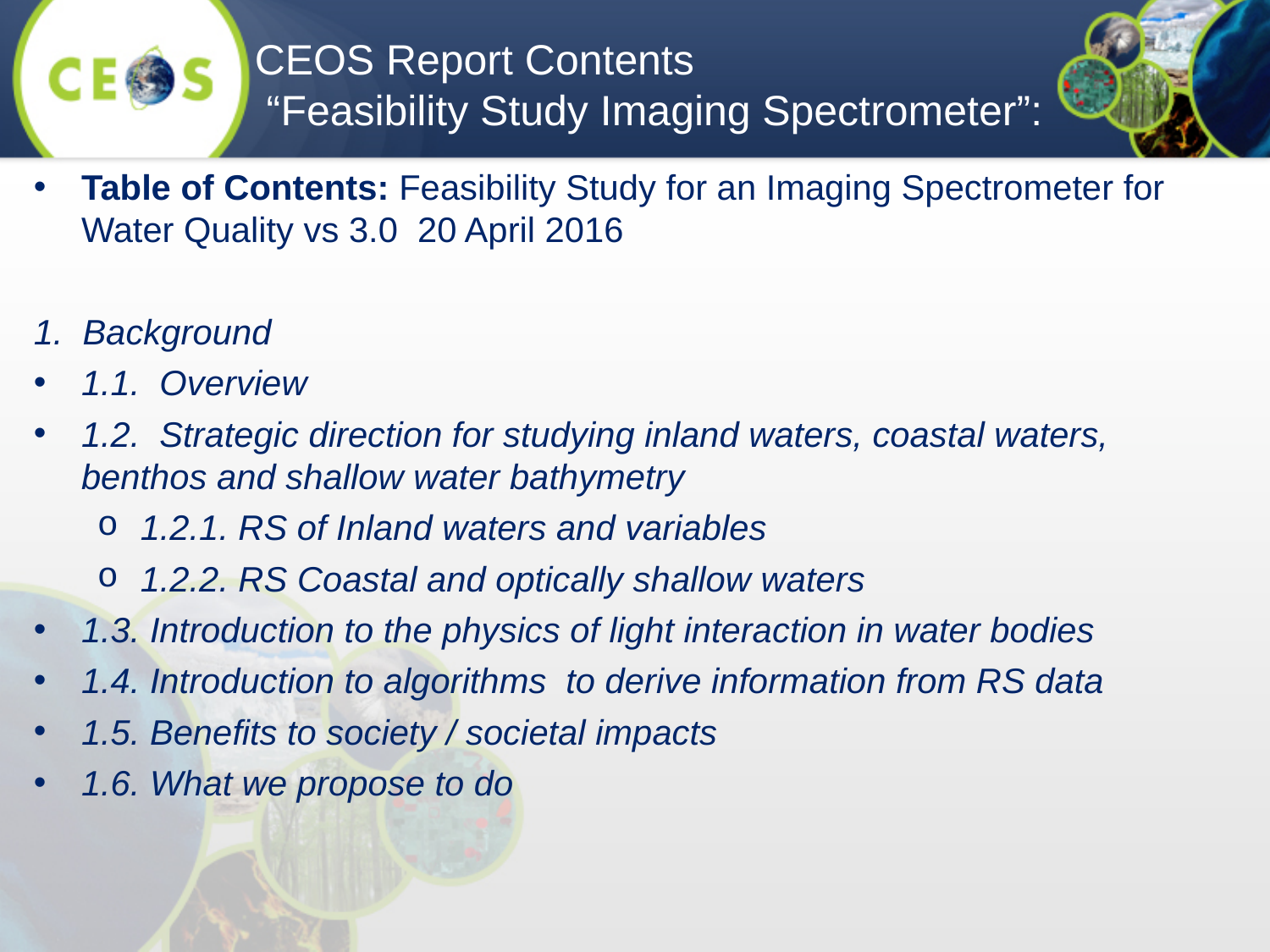

CEOS Report Contents
 “Feasibility Study Imaging Spectrometer”:

Table of Contents: Feasibility Study for an Imaging Spectrometer for Water Quality vs 3.0  20 April 2016

1.  Background
1.1.  Overview
1.2.  Strategic direction for studying inland waters, coastal waters, benthos and shallow water bathymetry
1.2.1. RS of Inland waters and variables
1.2.2. RS Coastal and optically shallow waters
1.3. Introduction to the physics of light interaction in water bodies
1.4. Introduction to algorithms  to derive information from RS data
1.5. Benefits to society / societal impacts
1.6. What we propose to do